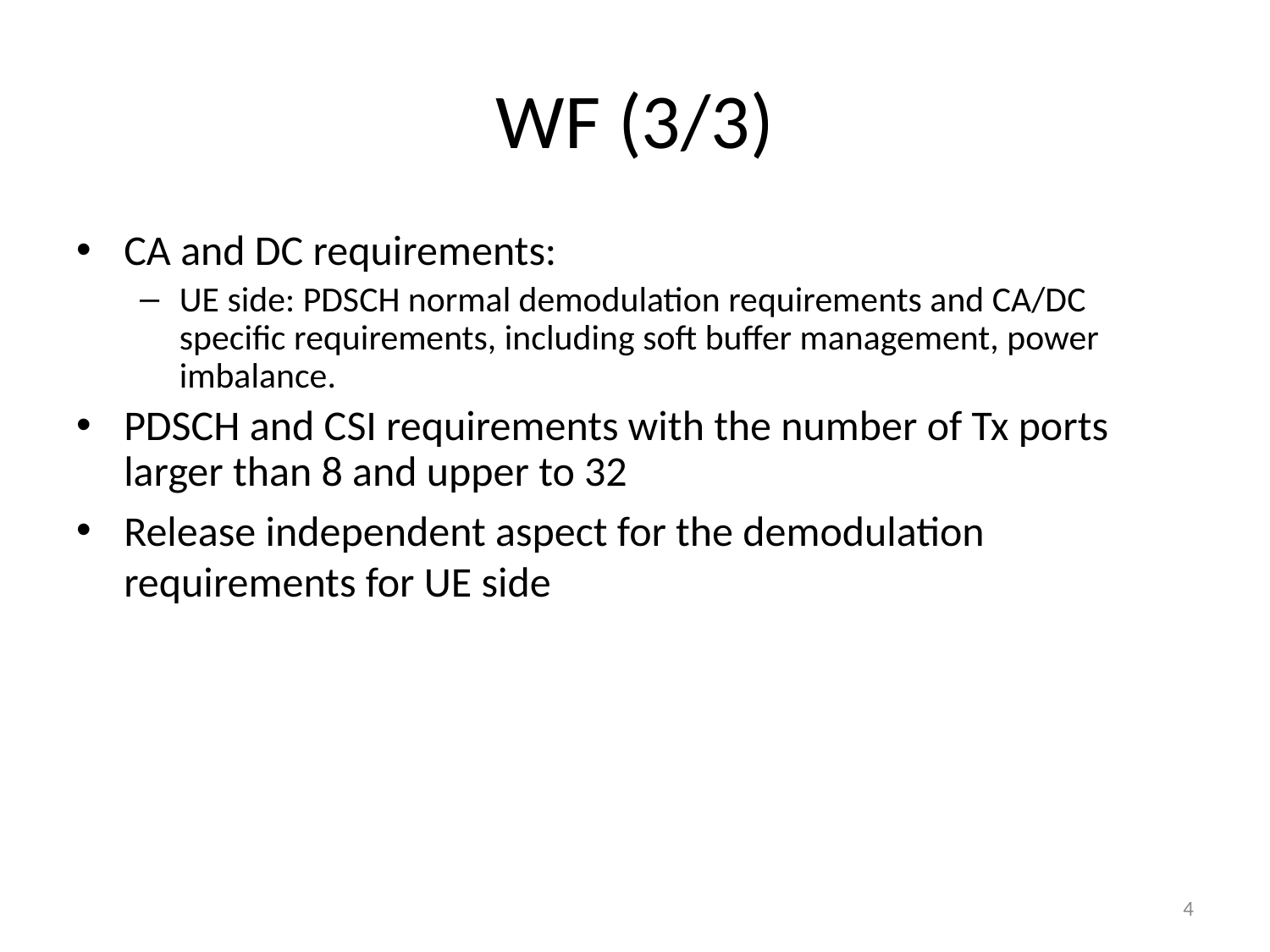

# WF (3/3)
CA and DC requirements:
UE side: PDSCH normal demodulation requirements and CA/DC specific requirements, including soft buffer management, power imbalance.
PDSCH and CSI requirements with the number of Tx ports larger than 8 and upper to 32
Release independent aspect for the demodulation requirements for UE side
4